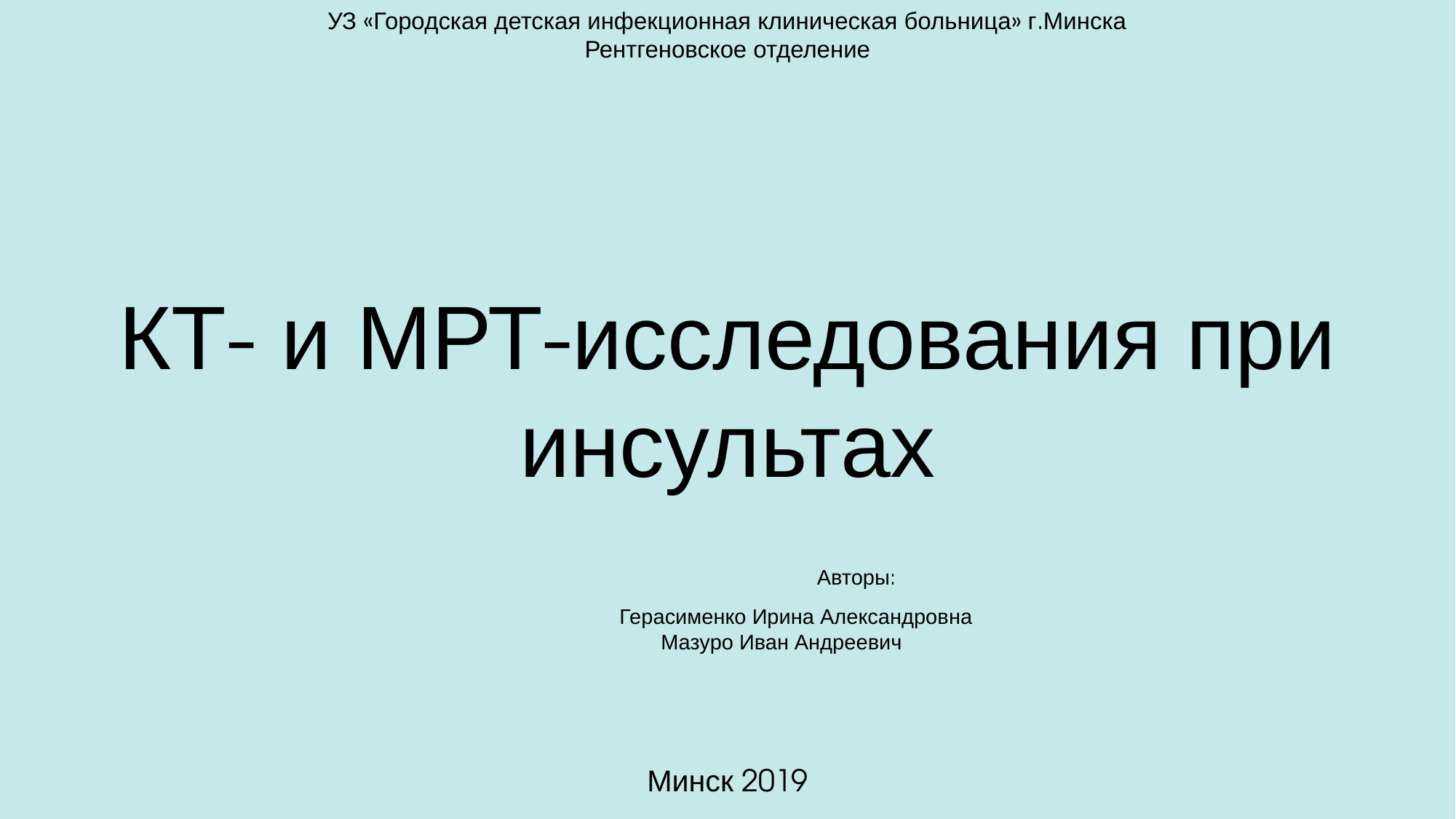

УЗ «Городская детская инфекционная клиническая больница» г.Минска
Рентгеновское отделение
КТ- и МРТ-исследования при инсультах
										      Авторы:
																		     Герасименко Ирина Александровна
																Мазуро Иван Андреевич
Минск 2019